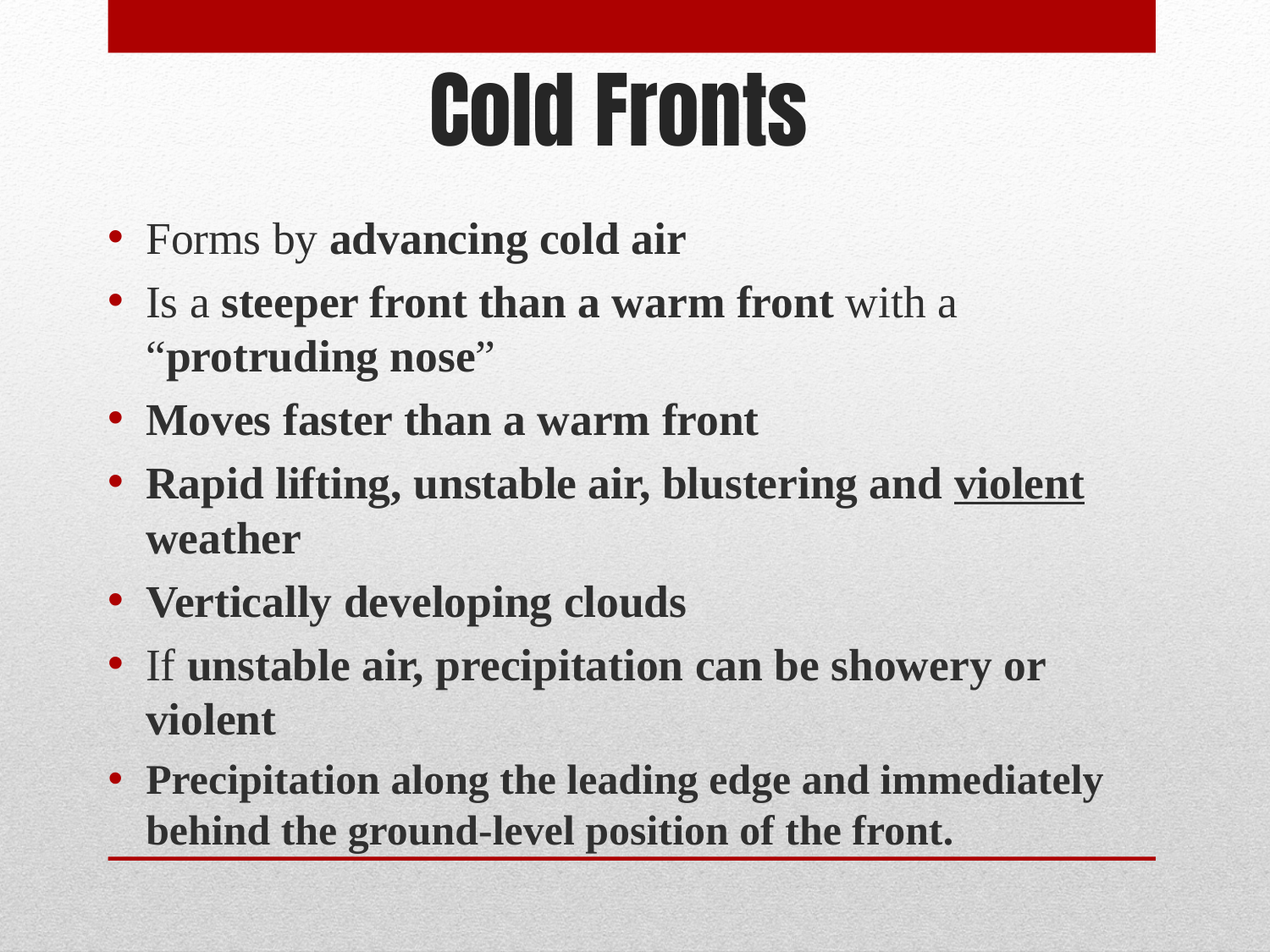

Cold Fronts
Forms by advancing cold air
Is a steeper front than a warm front with a “protruding nose”
Moves faster than a warm front
Rapid lifting, unstable air, blustering and violent weather
Vertically developing clouds
If unstable air, precipitation can be showery or violent
Precipitation along the leading edge and immediately behind the ground-level position of the front.